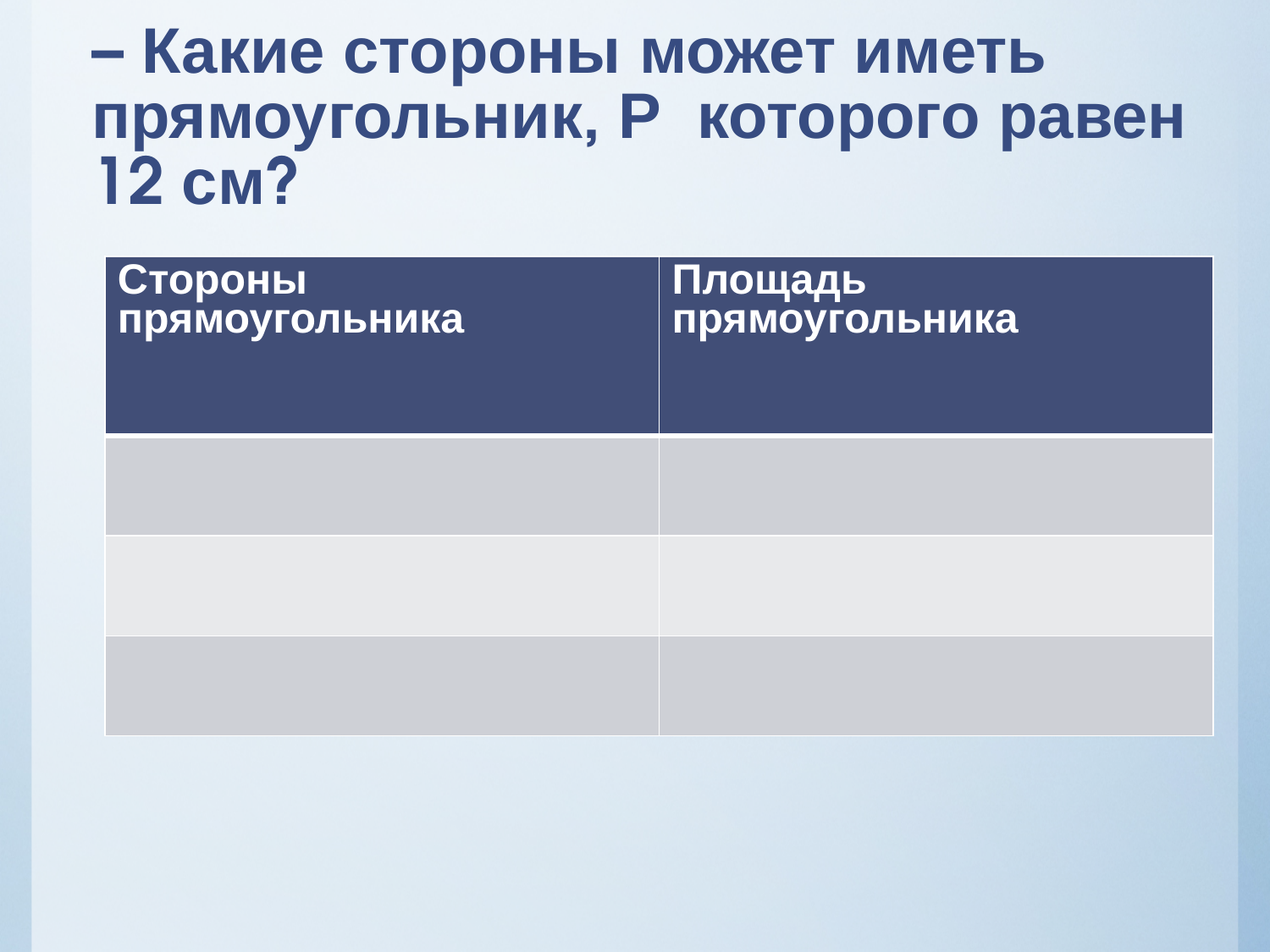

# – Какие стороны может иметь прямоугольник, Р  которого равен 12 см?
| Стороны прямоугольника | Площадь прямоугольника |
| --- | --- |
|  |  |
|  |  |
|  |  |